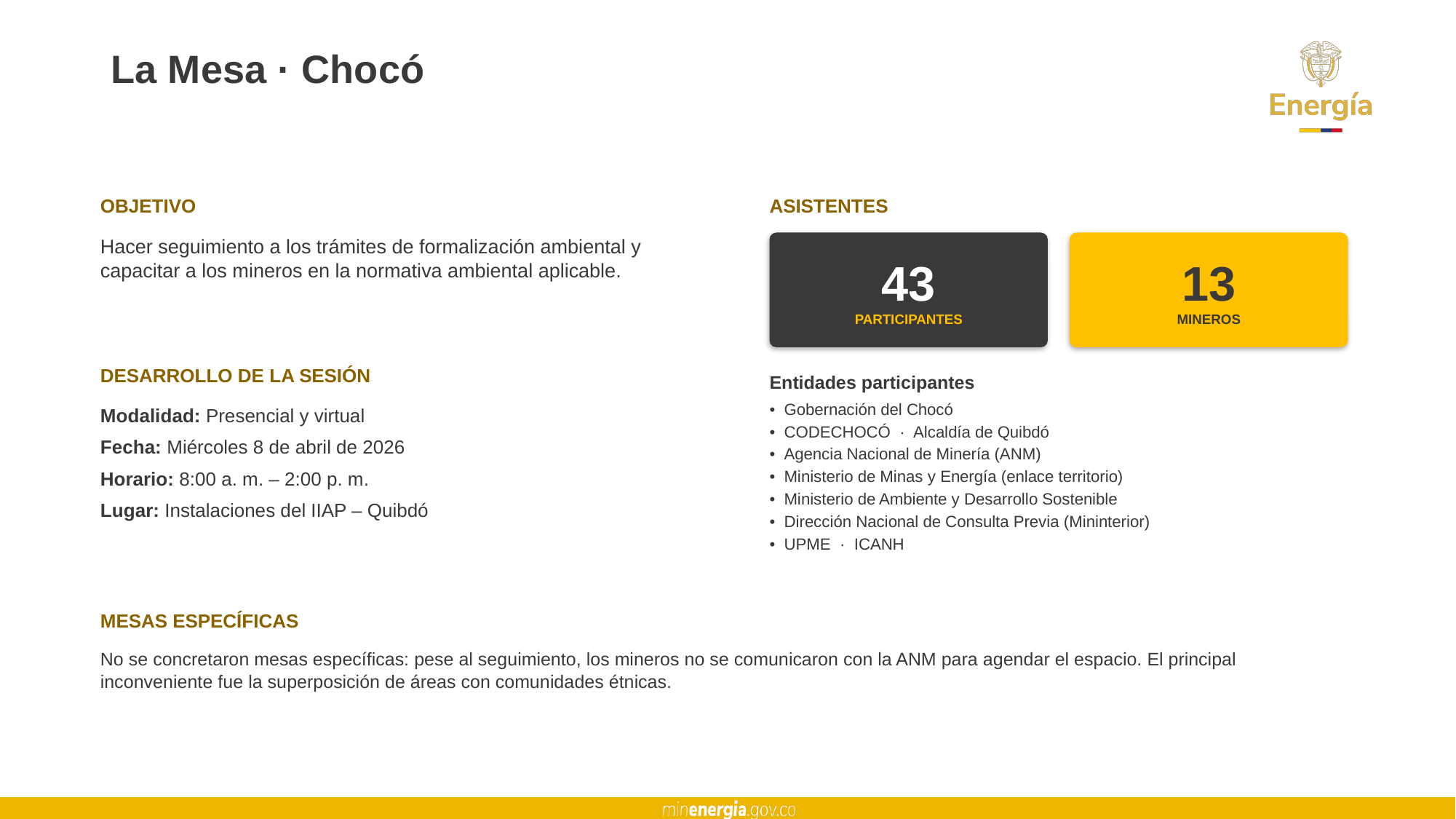

# La Mesa · Chocó
OBJETIVO
ASISTENTES
Hacer seguimiento a los trámites de formalización ambiental y capacitar a los mineros en la normativa ambiental aplicable.
43
PARTICIPANTES
13
MINEROS
DESARROLLO DE LA SESIÓN
Entidades participantes
•  Gobernación del Chocó
•  CODECHOCÓ  ·  Alcaldía de Quibdó
•  Agencia Nacional de Minería (ANM)
•  Ministerio de Minas y Energía (enlace territorio)
•  Ministerio de Ambiente y Desarrollo Sostenible
•  Dirección Nacional de Consulta Previa (Mininterior)
•  UPME  ·  ICANH
Modalidad: Presencial y virtual
Fecha: Miércoles 8 de abril de 2026
Horario: 8:00 a. m. – 2:00 p. m.
Lugar: Instalaciones del IIAP – Quibdó
MESAS ESPECÍFICAS
No se concretaron mesas específicas: pese al seguimiento, los mineros no se comunicaron con la ANM para agendar el espacio. El principal inconveniente fue la superposición de áreas con comunidades étnicas.